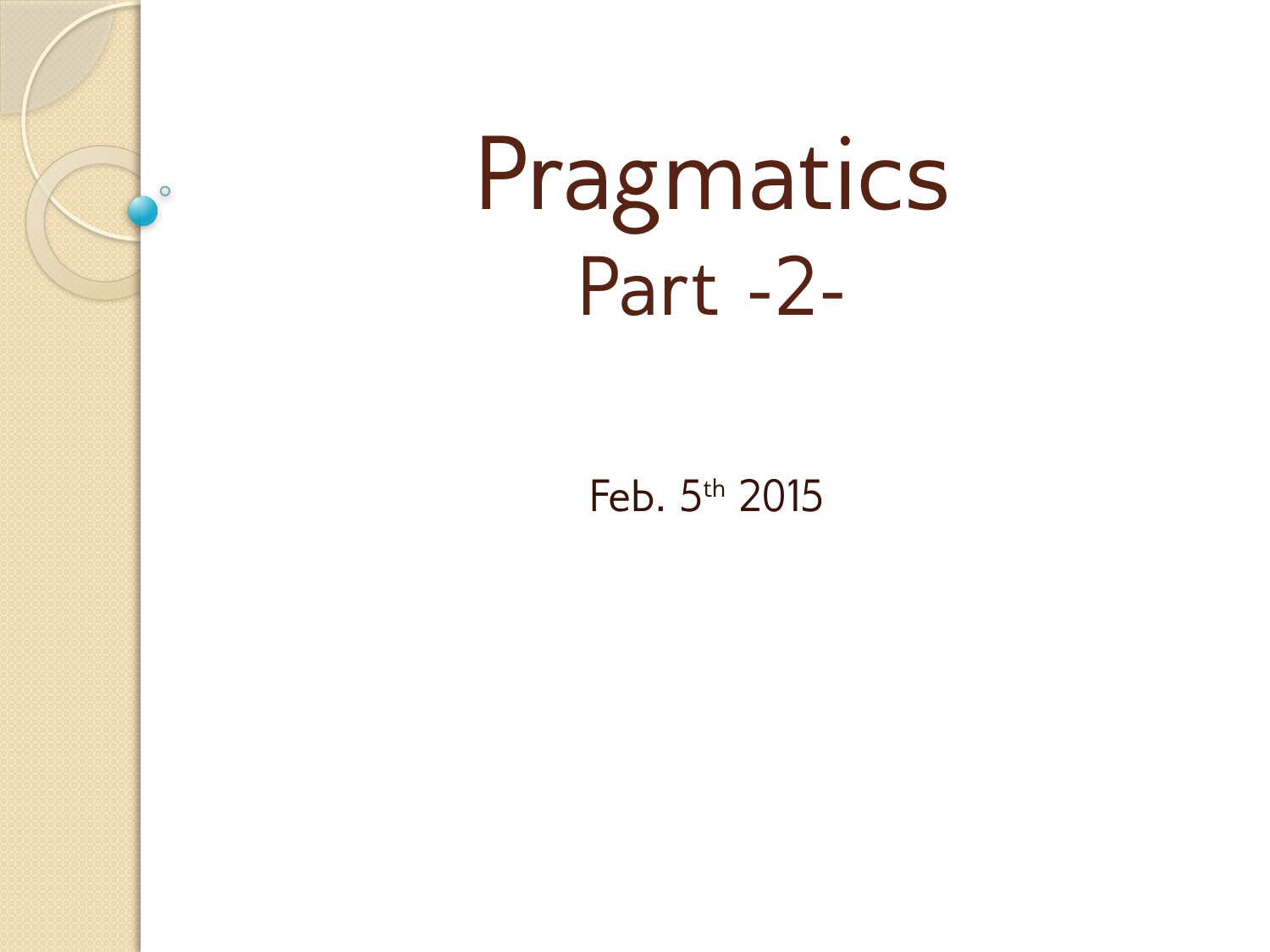

# Pragmatics Part -2-
Feb. 5th 2015